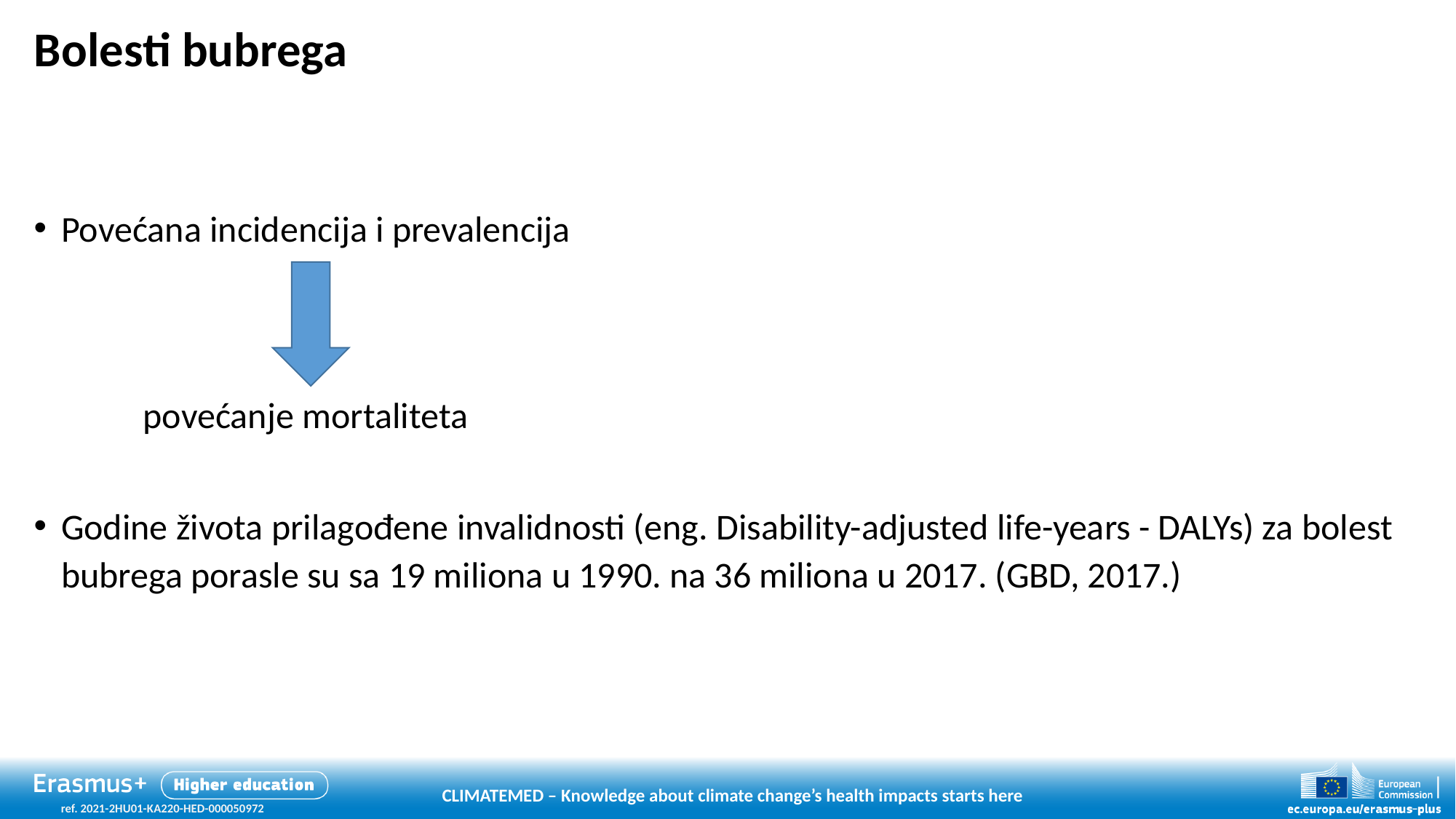

# Bolesti bubrega
Povećana incidencija i prevalencija

	povećanje mortaliteta
Godine života prilagođene invalidnosti (eng. Disability-adjusted life-years - DALYs) za bolest bubrega porasle su sa 19 miliona u 1990. na 36 miliona u 2017. (GBD, 2017.)